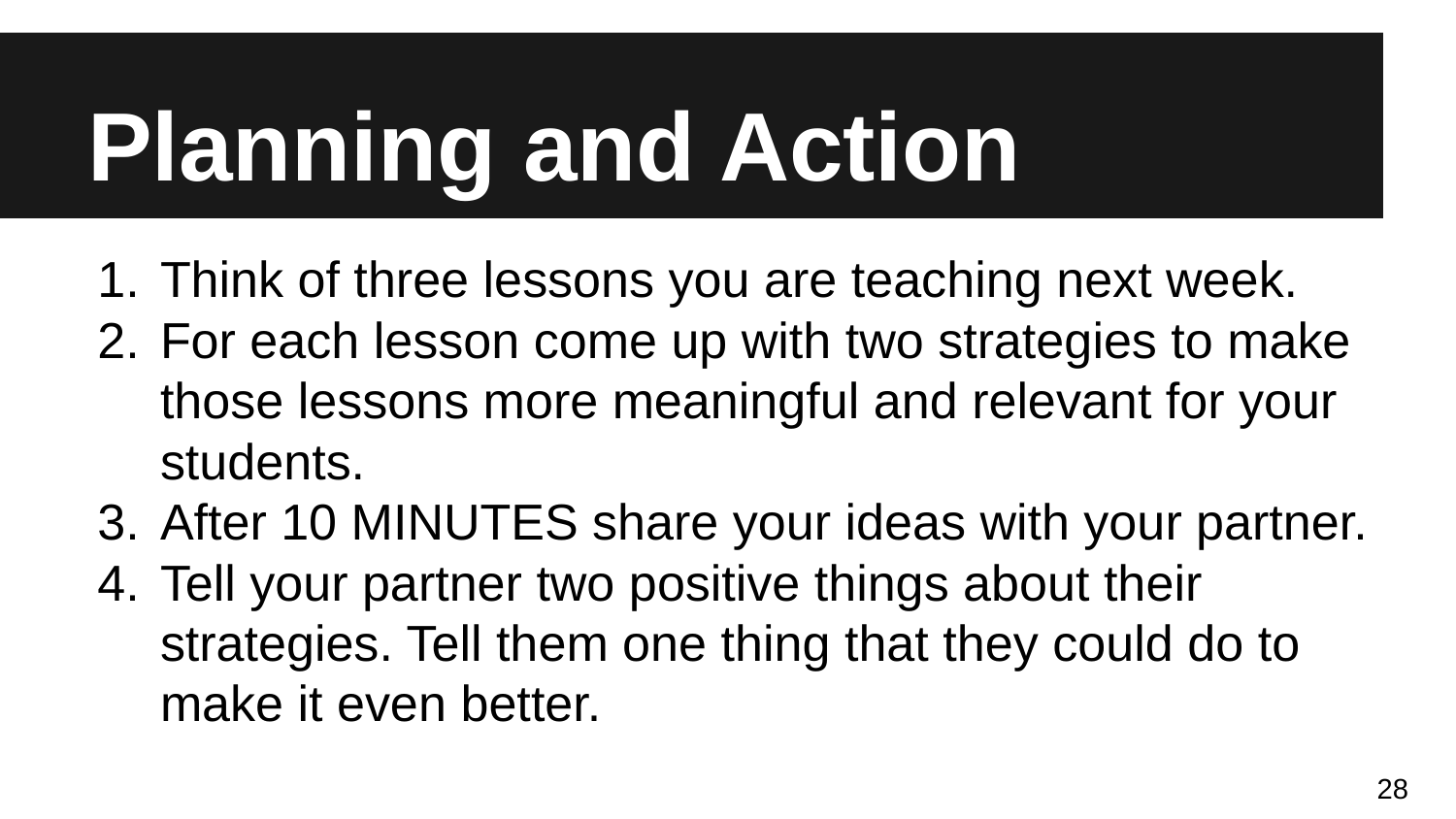

# Planning and Action
Think of three lessons you are teaching next week.
For each lesson come up with two strategies to make those lessons more meaningful and relevant for your students.
After 10 MINUTES share your ideas with your partner.
Tell your partner two positive things about their strategies. Tell them one thing that they could do to make it even better.
28